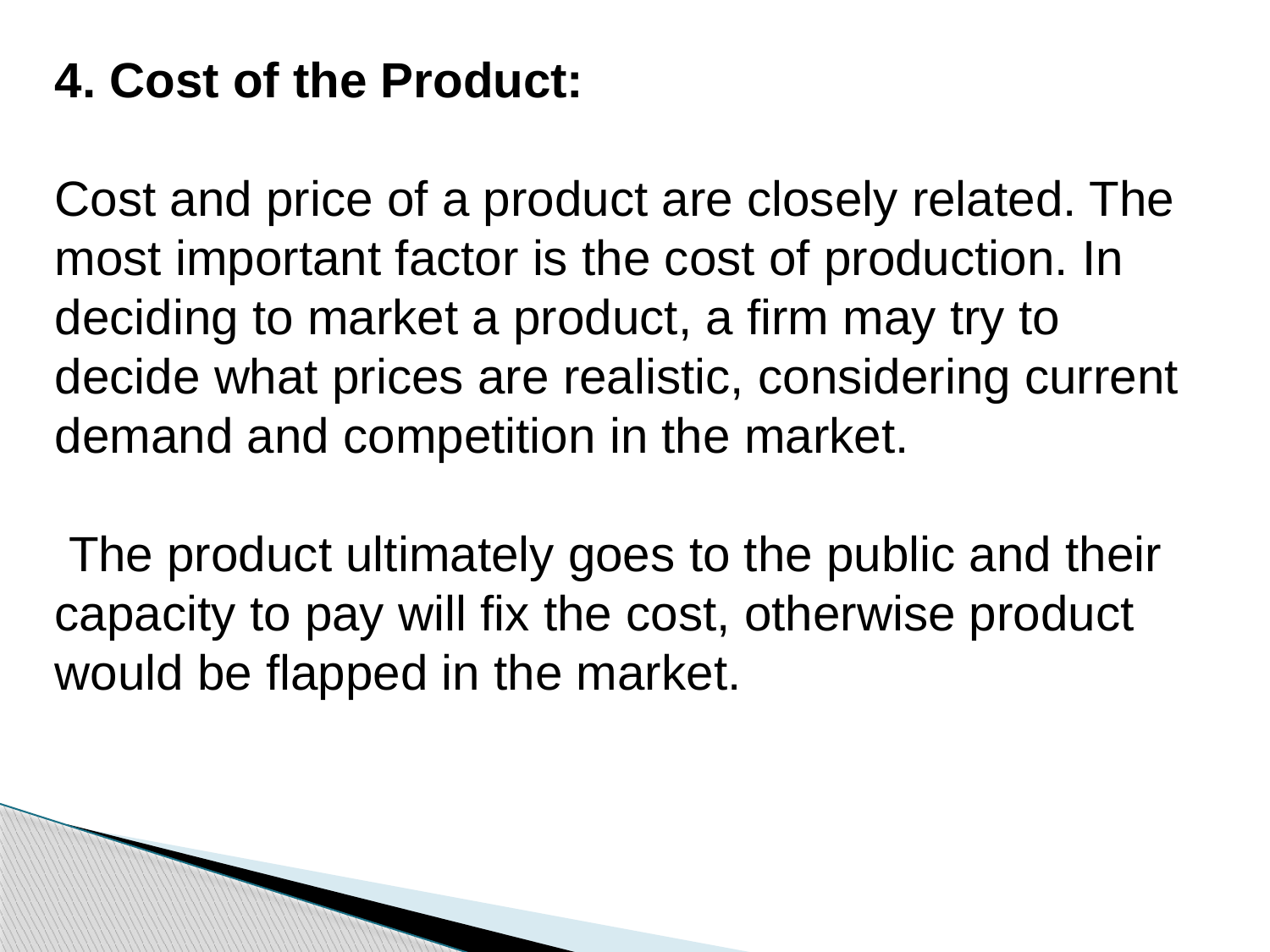

4. Cost of the Product:

Cost and price of a product are closely related. The most important factor is the cost of production. In deciding to market a product, a firm may try to decide what prices are realistic, considering current demand and competition in the market.

 The product ultimately goes to the public and their capacity to pay will fix the cost, otherwise product would be flapped in the market.